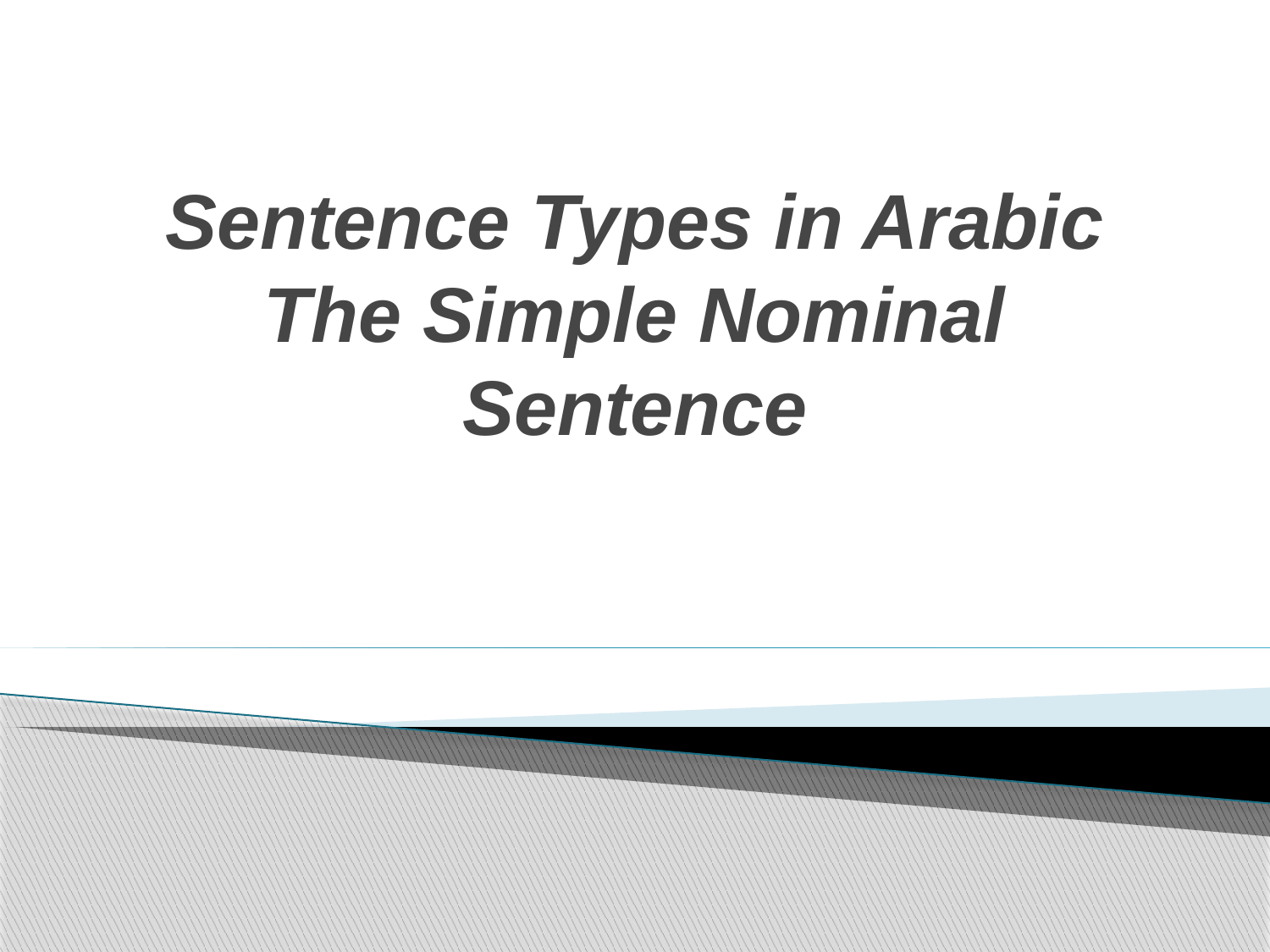

# Sentence Types in Arabic The Simple Nominal Sentence